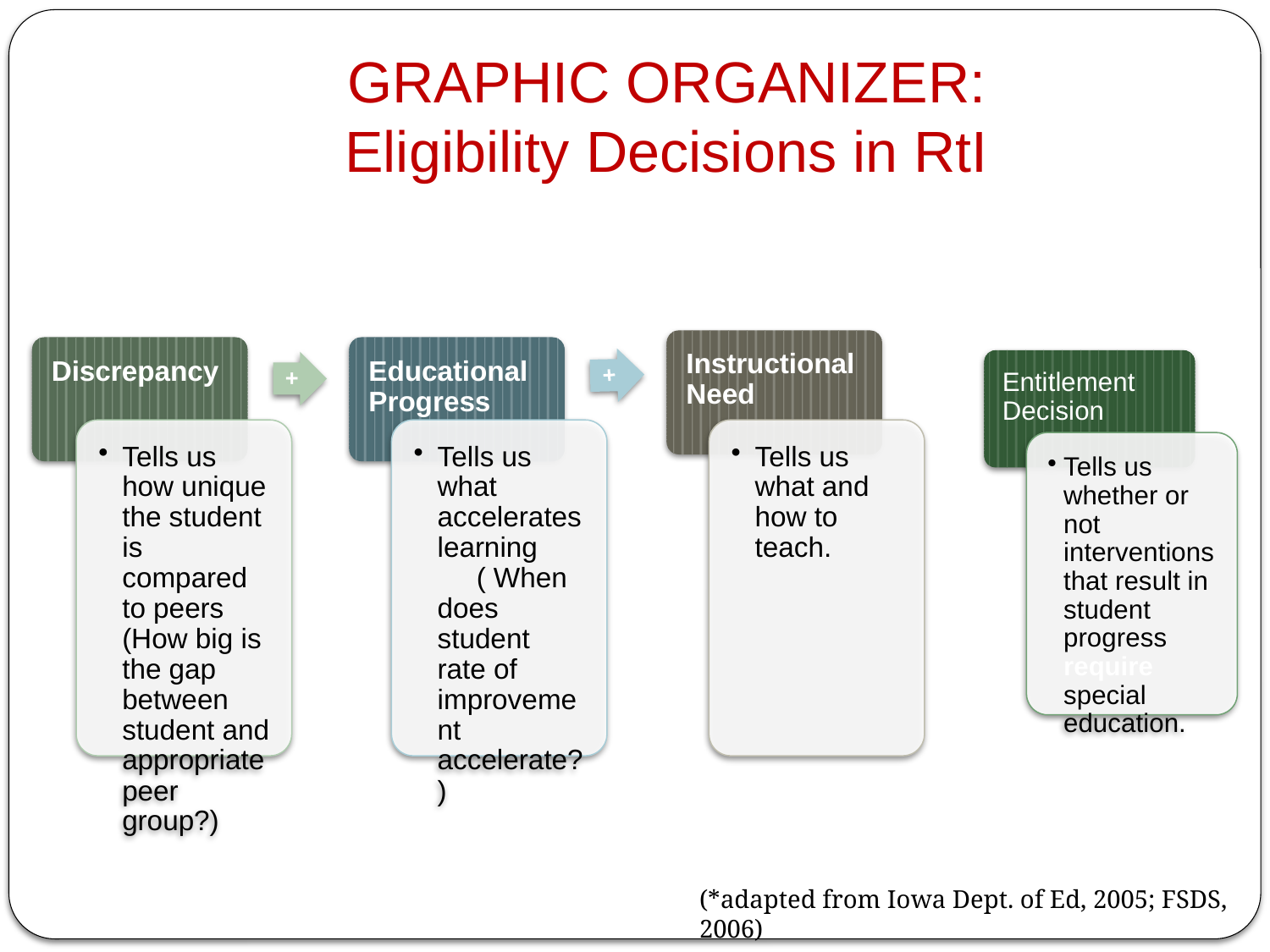

# GRAPHIC ORGANIZER: Eligibility Decisions in RtI
Entitlement Decision
Tells us whether or not interventions that result in student progress require special education.
Discrepancy
Tells us how unique the student is compared to peers (How big is the gap between student and appropriate peer group?)
+
Educational Progress
Tells us what accelerates learning            ( When does student rate of improvement accelerate?)
+
Instructional Need
Tells us what and how to teach.
=
(*adapted from Iowa Dept. of Ed, 2005; FSDS, 2006)